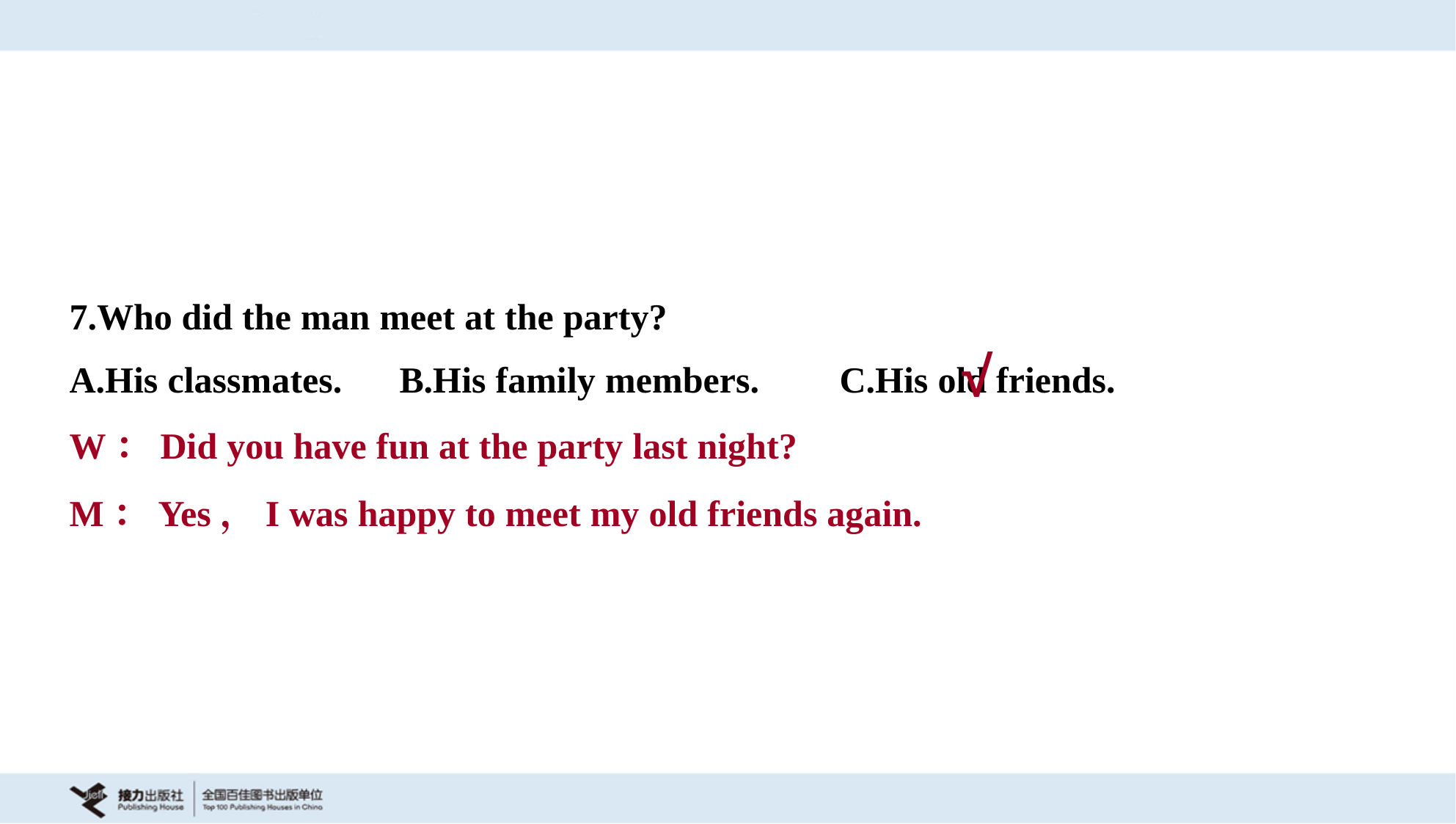

7.Who did the man meet at the party?
A.His classmates.	B.His family members.	C.His old friends.
√
W：Did you have fun at the party last night?
M：Yes，I was happy to meet my old friends again.